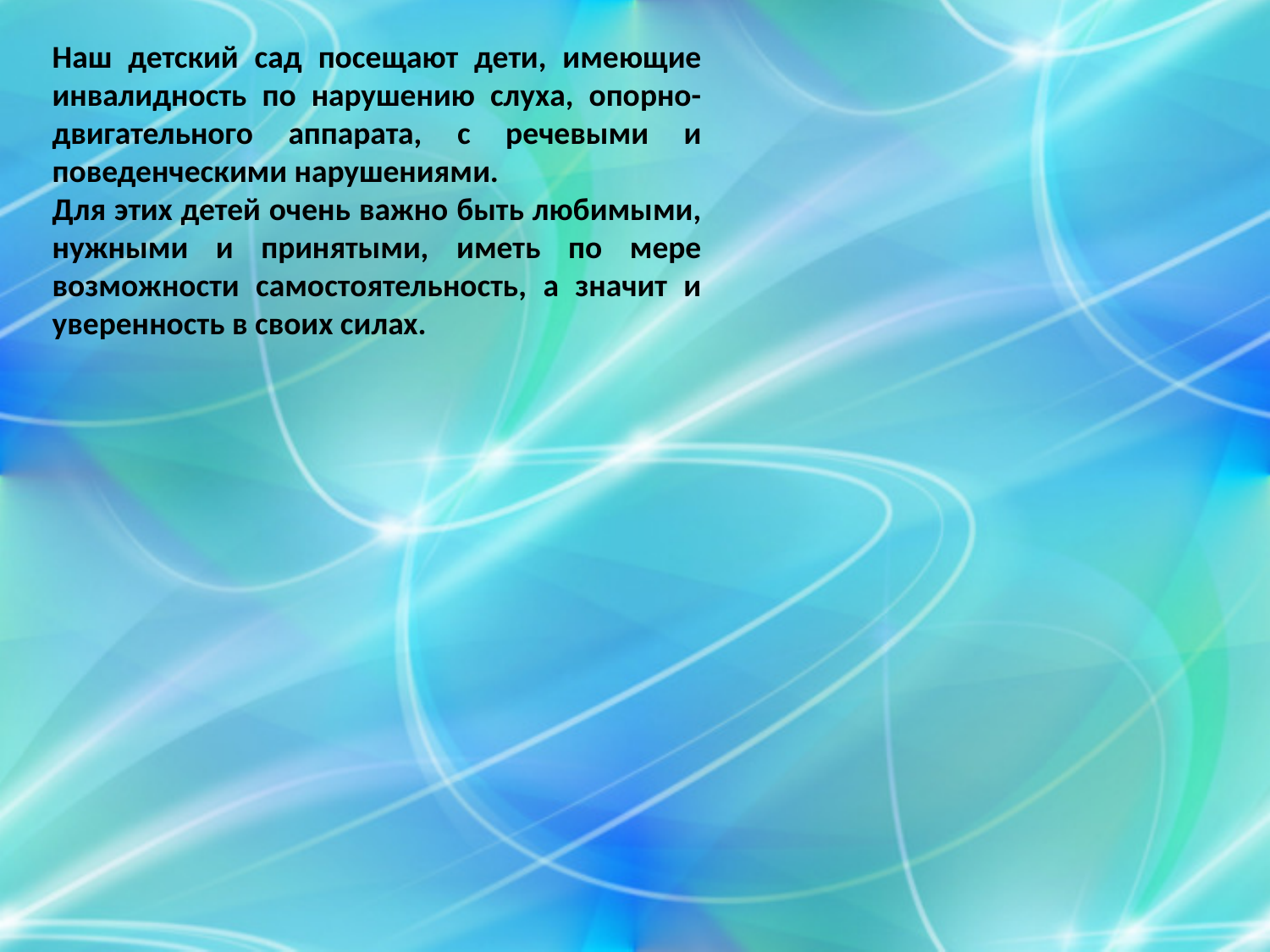

Наш детский сад посещают дети, имеющие инвалидность по нарушению слуха, опорно-двигательного аппарата, с речевыми и поведенческими нарушениями.
Для этих детей очень важно быть любимыми, нужными и принятыми, иметь по мере возможности самостоятельность, а значит и уверенность в своих силах.